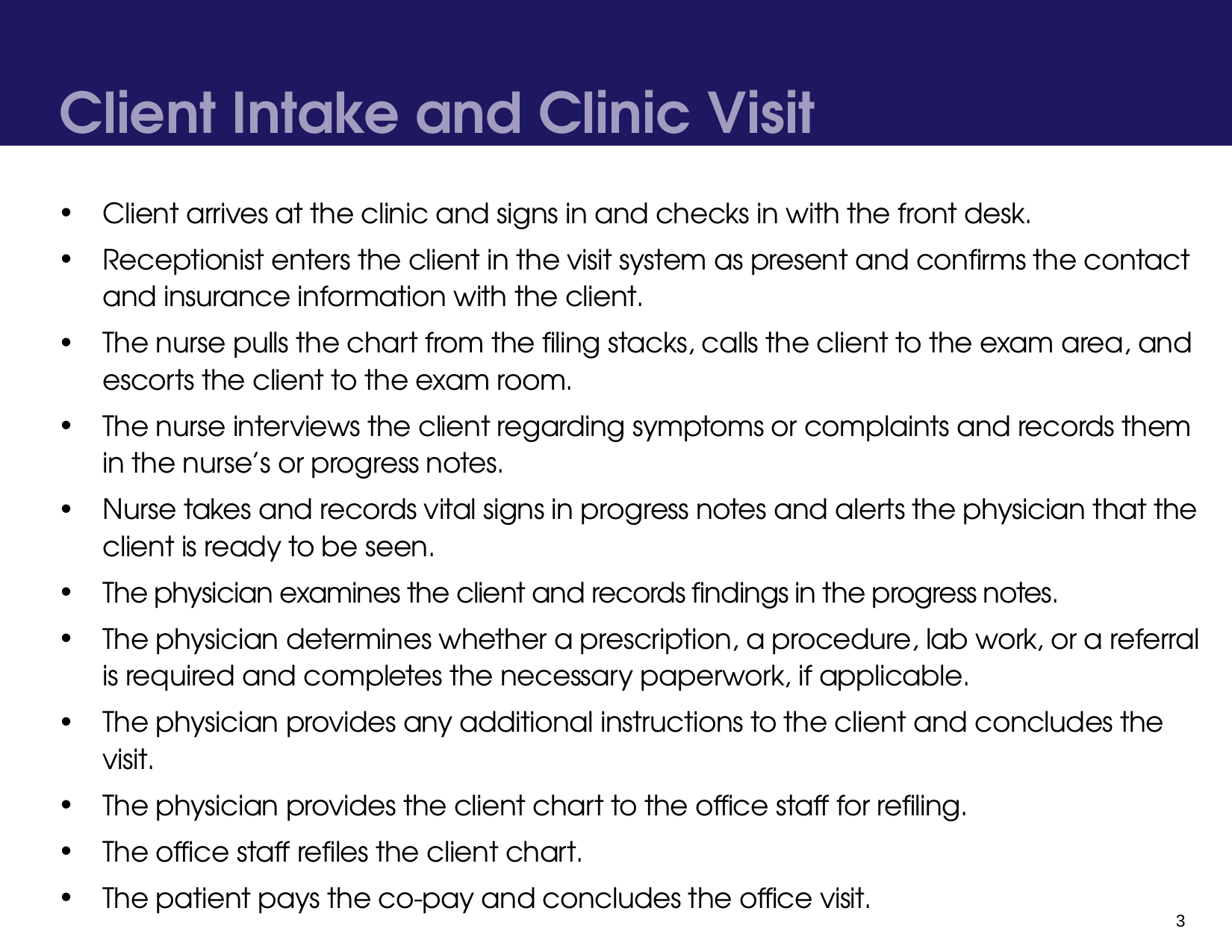

# Client Intake and Clinic Visit
Client arrives at the clinic and signs in and checks in with the front desk.
Receptionist enters the client in the visit system as present and confirms the contact and insurance information with the client.
The nurse pulls the chart from the filing stacks, calls the client to the exam area, and escorts the client to the exam room.
The nurse interviews the client regarding symptoms or complaints and records them in the nurse’s or progress notes.
Nurse takes and records vital signs in progress notes and alerts the physician that the client is ready to be seen.
The physician examines the client and records findings in the progress notes.
The physician determines whether a prescription, a procedure, lab work, or a referral is required and completes the necessary paperwork, if applicable.
The physician provides any additional instructions to the client and concludes the visit.
The physician provides the client chart to the office staff for refiling.
The office staff refiles the client chart.
The patient pays the co-pay and concludes the office visit.

3